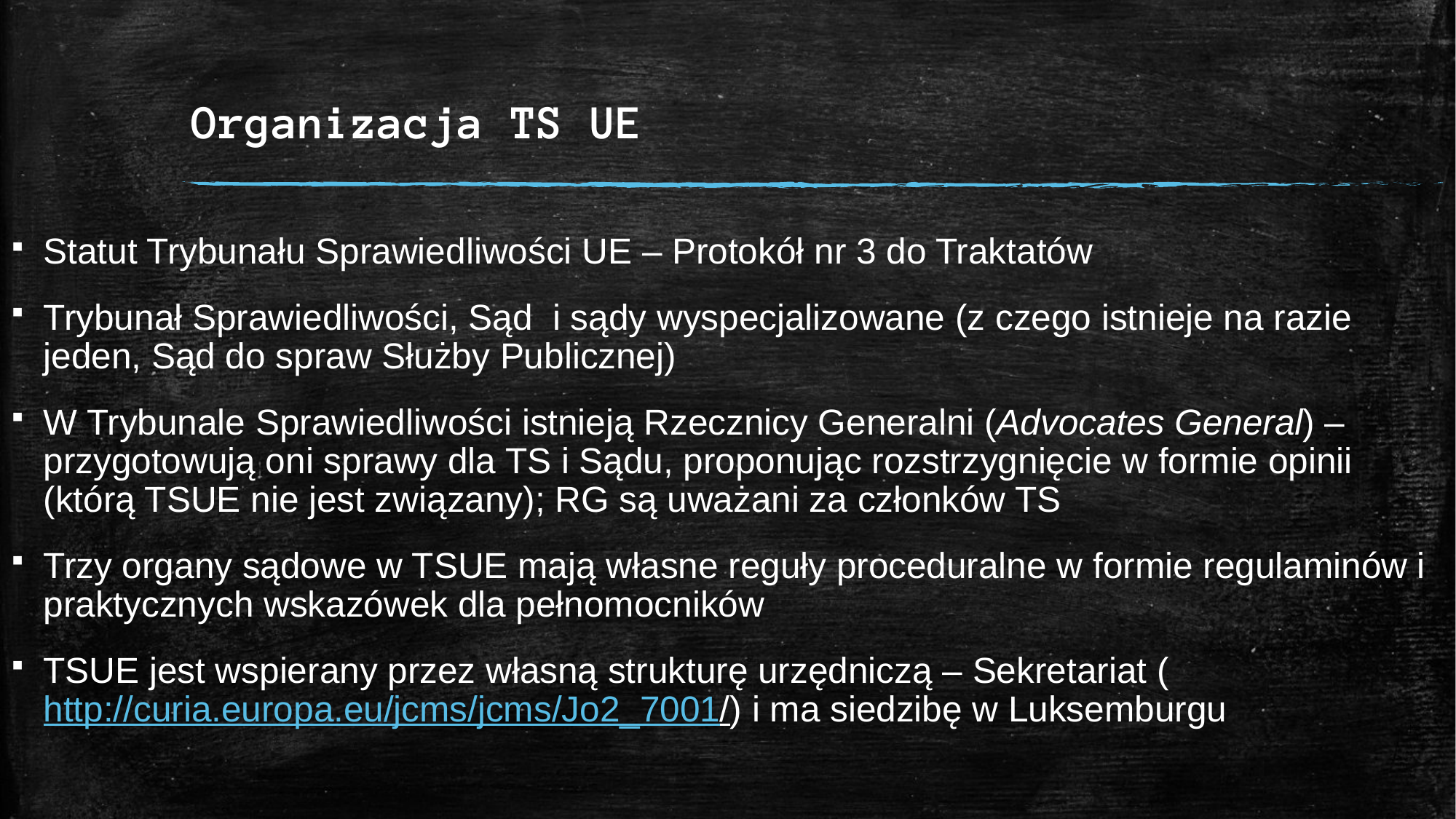

# Organizacja TS UE
Statut Trybunału Sprawiedliwości UE – Protokół nr 3 do Traktatów
Trybunał Sprawiedliwości, Sąd  i sądy wyspecjalizowane (z czego istnieje na razie jeden, Sąd do spraw Służby Publicznej)
W Trybunale Sprawiedliwości istnieją Rzecznicy Generalni (Advocates General) – przygotowują oni sprawy dla TS i Sądu, proponując rozstrzygnięcie w formie opinii (którą TSUE nie jest związany); RG są uważani za członków TS
Trzy organy sądowe w TSUE mają własne reguły proceduralne w formie regulaminów i praktycznych wskazówek dla pełnomocników
TSUE jest wspierany przez własną strukturę urzędniczą – Sekretariat (http://curia.europa.eu/jcms/jcms/Jo2_7001/) i ma siedzibę w Luksemburgu